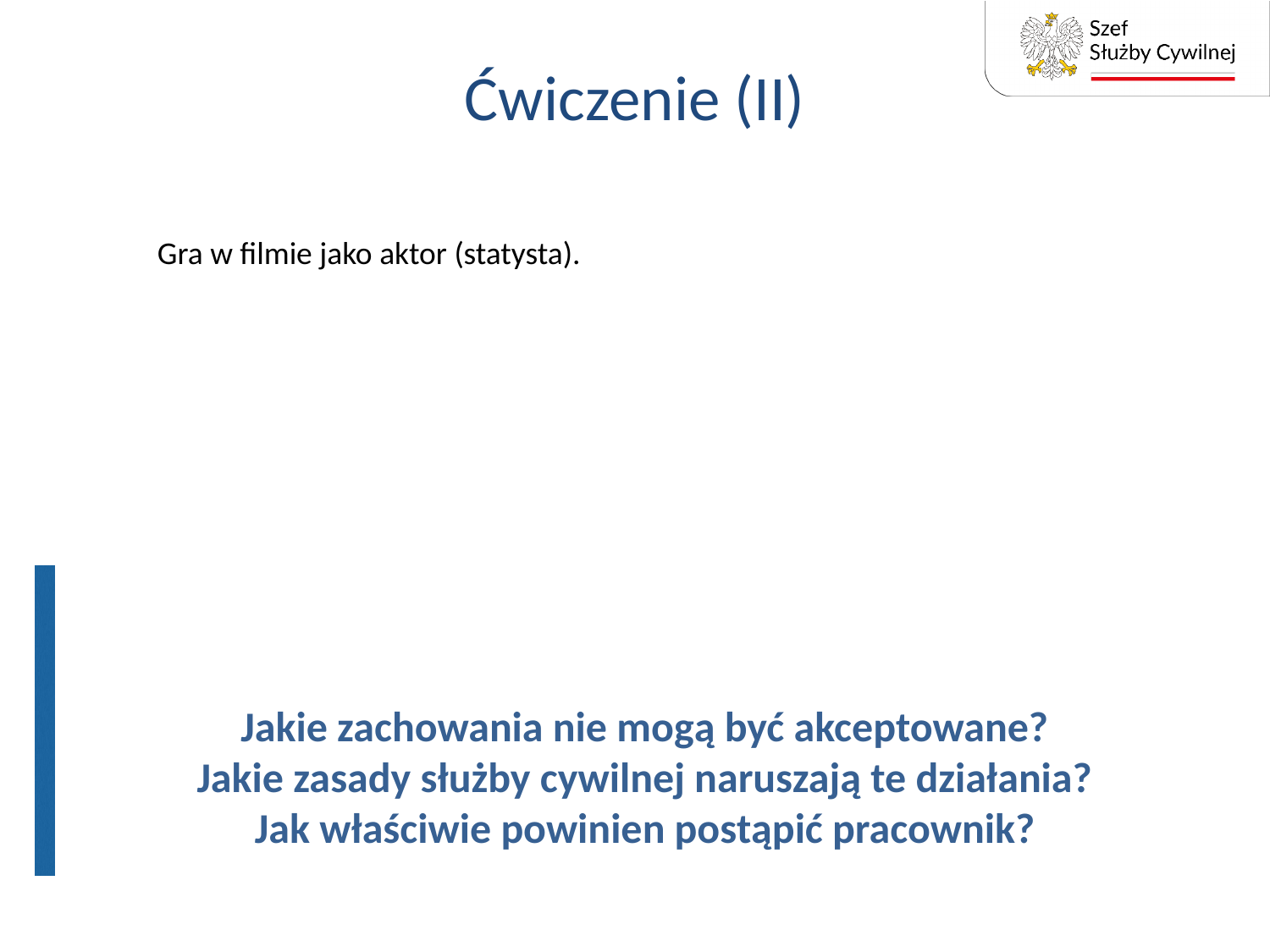

# Ćwiczenie (II)
Gra w filmie jako aktor (statysta).

Jakie zachowania nie mogą być akceptowane?
Jakie zasady służby cywilnej naruszają te działania?
Jak właściwie powinien postąpić pracownik?